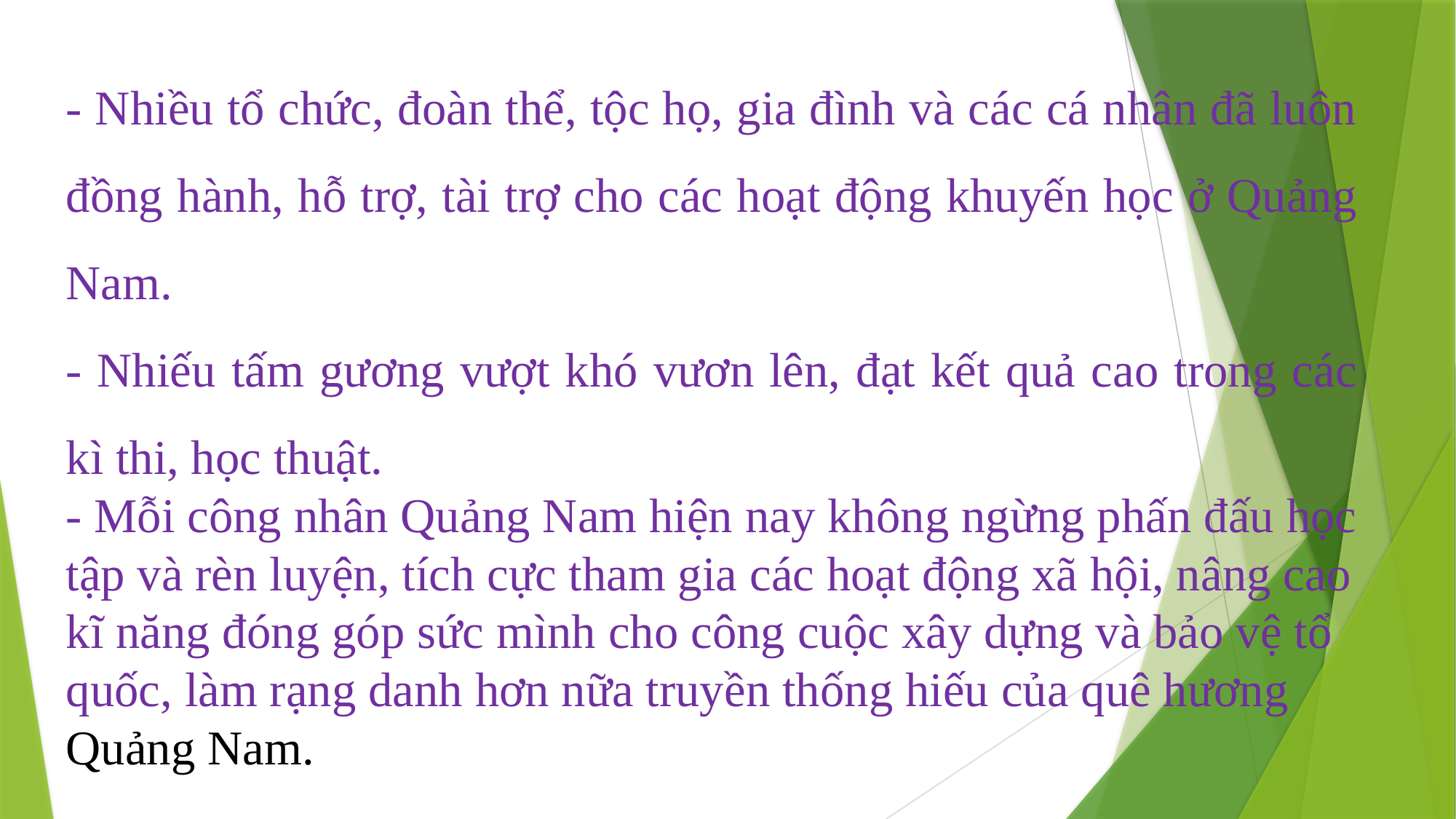

- Nhiều tổ chức, đoàn thể, tộc họ, gia đình và các cá nhân đã luôn đồng hành, hỗ trợ, tài trợ cho các hoạt động khuyến học ở Quảng Nam.
- Nhiếu tấm gương vượt khó vươn lên, đạt kết quả cao trong các kì thi, học thuật.
- Mỗi công nhân Quảng Nam hiện nay không ngừng phấn đấu học tập và rèn luyện, tích cực tham gia các hoạt động xã hội, nâng cao kĩ năng đóng góp sức mình cho công cuộc xây dựng và bảo vệ tổ quốc, làm rạng danh hơn nữa truyền thống hiếu của quê hương Quảng Nam.